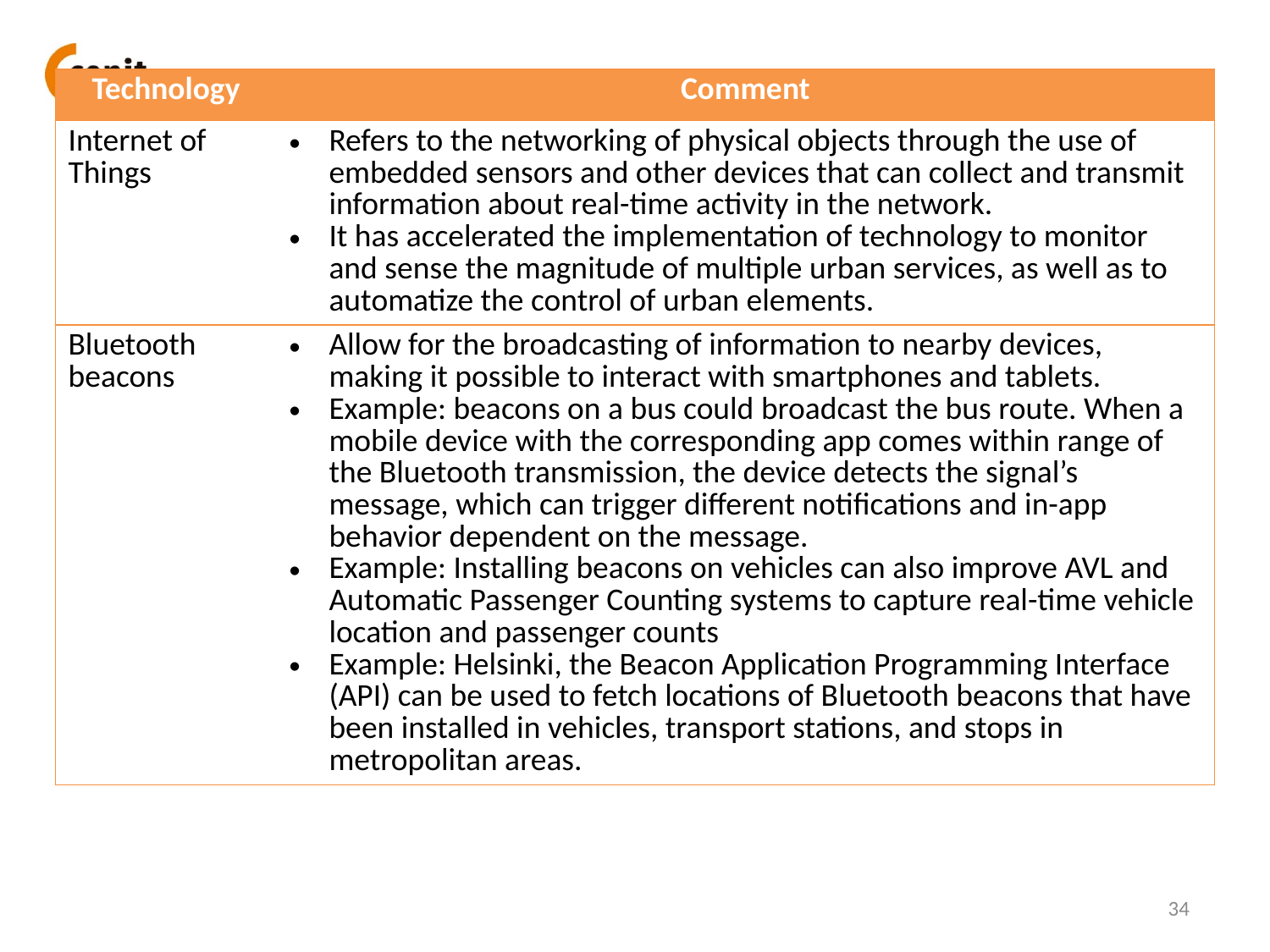

| Technology | Comment |
| --- | --- |
| Internet of Things | Refers to the networking of physical objects through the use of embedded sensors and other devices that can collect and transmit information about real-time activity in the network. It has accelerated the implementation of technology to monitor and sense the magnitude of multiple urban services, as well as to automatize the control of urban elements. |
| Bluetooth beacons | Allow for the broadcasting of information to nearby devices, making it possible to interact with smartphones and tablets. Example: beacons on a bus could broadcast the bus route. When a mobile device with the corresponding app comes within range of the Bluetooth transmission, the device detects the signal’s message, which can trigger different notifications and in-app behavior dependent on the message. Example: Installing beacons on vehicles can also improve AVL and Automatic Passenger Counting systems to capture real-time vehicle location and passenger counts Example: Helsinki, the Beacon Application Programming Interface (API) can be used to fetch locations of Bluetooth beacons that have been installed in vehicles, transport stations, and stops in metropolitan areas. |
34